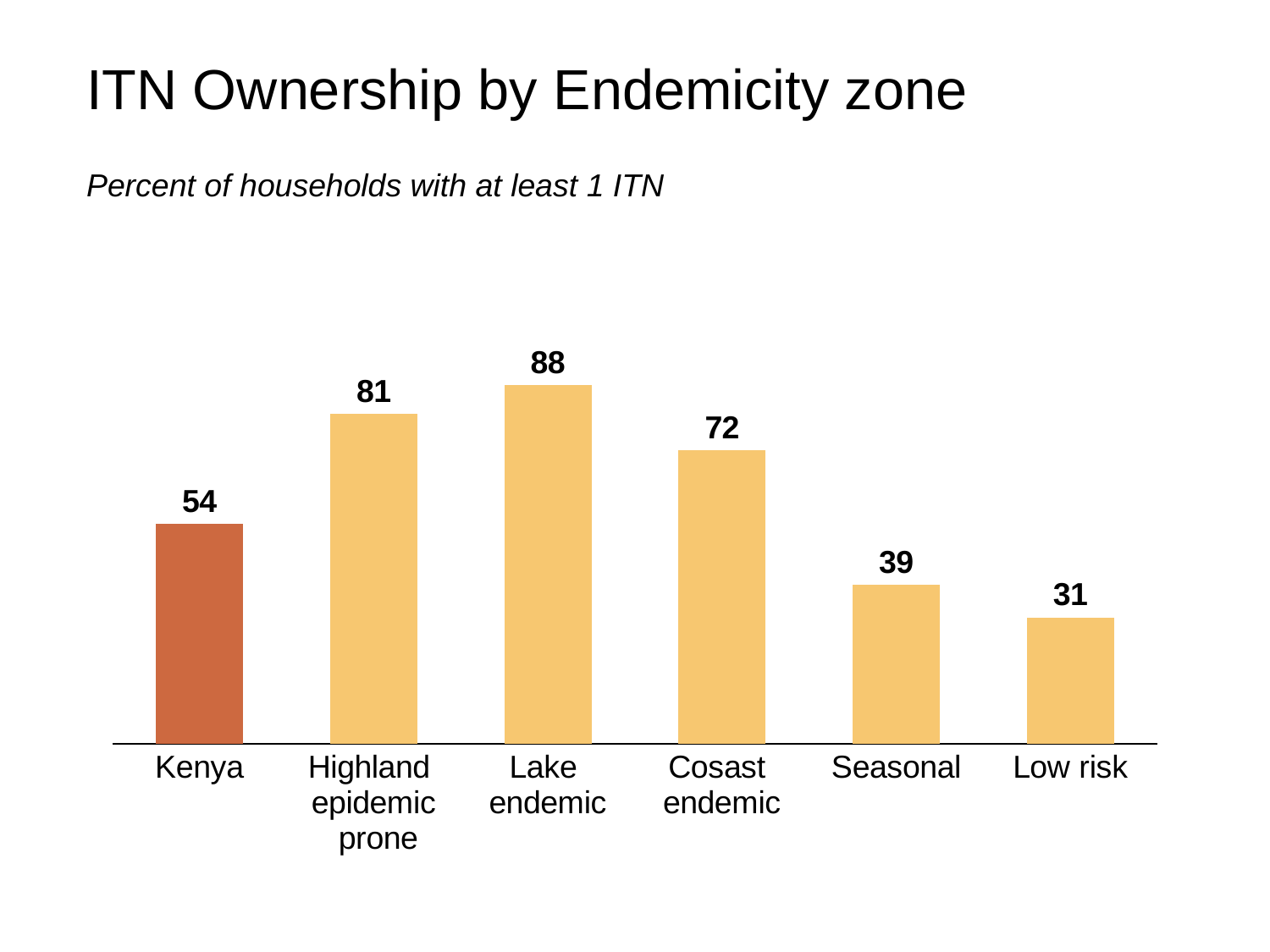

ITN Ownership by Endemicity zone
Percent of households with at least 1 ITN

### Chart

| Category | Highland
epidemic
 prone |
|---|---|
| Kenya | 54.0 |
| Highland
epidemic
 prone | 81.0 |
| Lake
endemic | 88.0 |
| Cosast
endemic | 72.0 |
| Seasonal | 39.0 |
| Low risk | 31.0 |